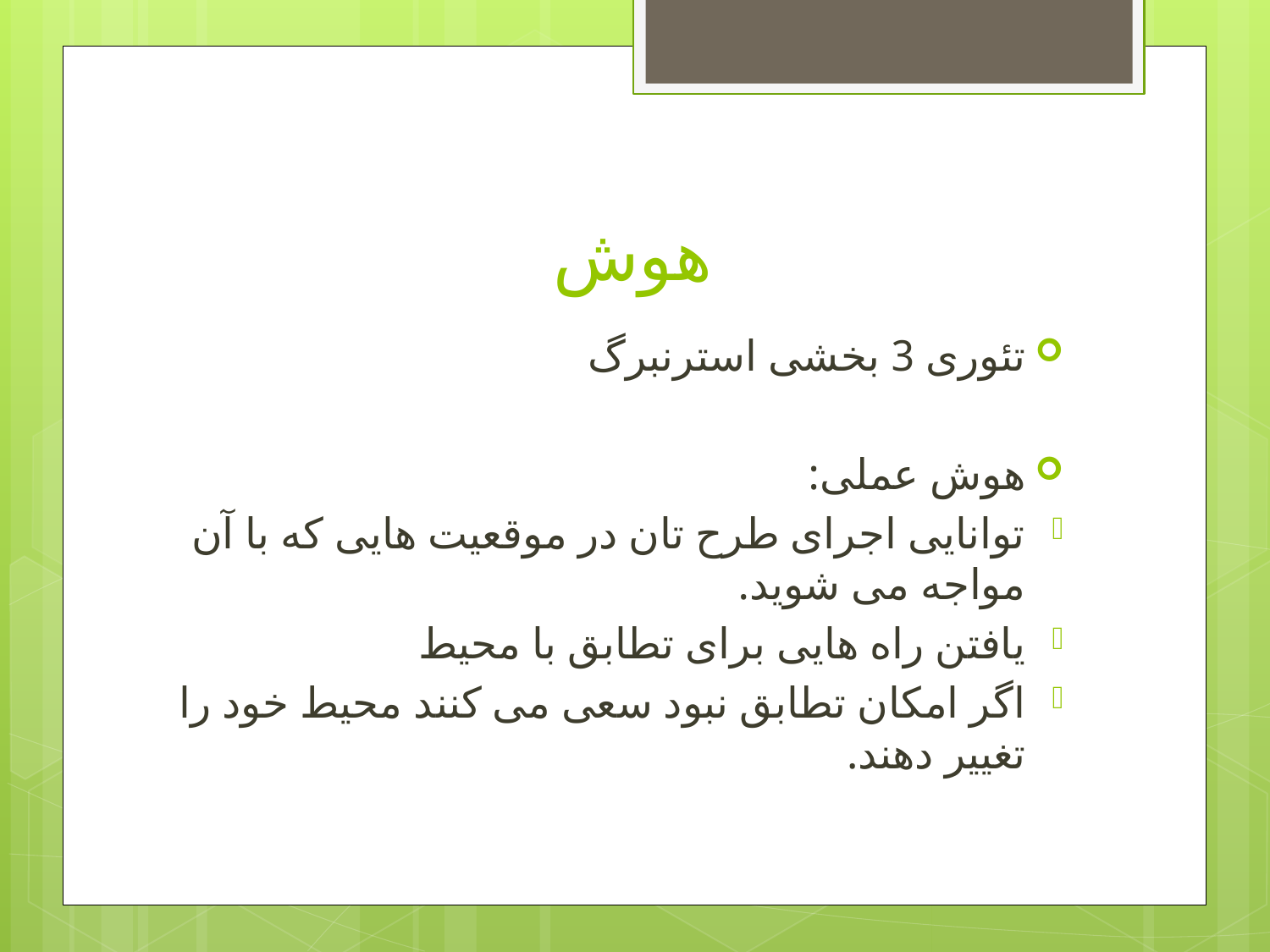

# هوش
تئوری 3 بخشی استرنبرگ

هوش عملی:
توانایی اجرای طرح تان در موقعیت هایی که با آن مواجه می شوید.
یافتن راه هایی برای تطابق با محیط
اگر امکان تطابق نبود سعی می کنند محیط خود را تغییر دهند.